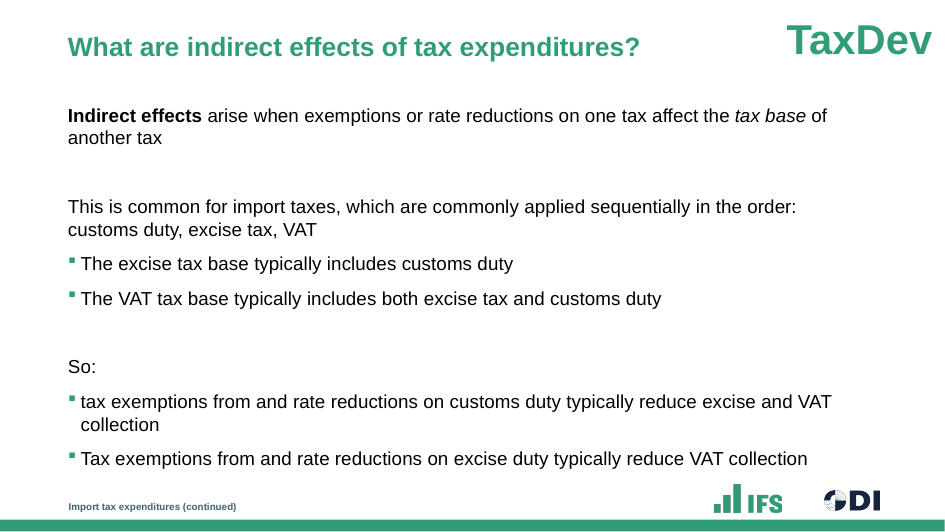

# What are indirect effects of tax expenditures?
Indirect effects arise when exemptions or rate reductions on one tax affect the tax base of another tax

This is common for import taxes, which are commonly applied sequentially in the order: customs duty, excise tax, VAT
The excise tax base typically includes customs duty
The VAT tax base typically includes both excise tax and customs duty

So:
tax exemptions from and rate reductions on customs duty typically reduce excise and VAT collection
Tax exemptions from and rate reductions on excise duty typically reduce VAT collection
Import tax expenditures (continued)